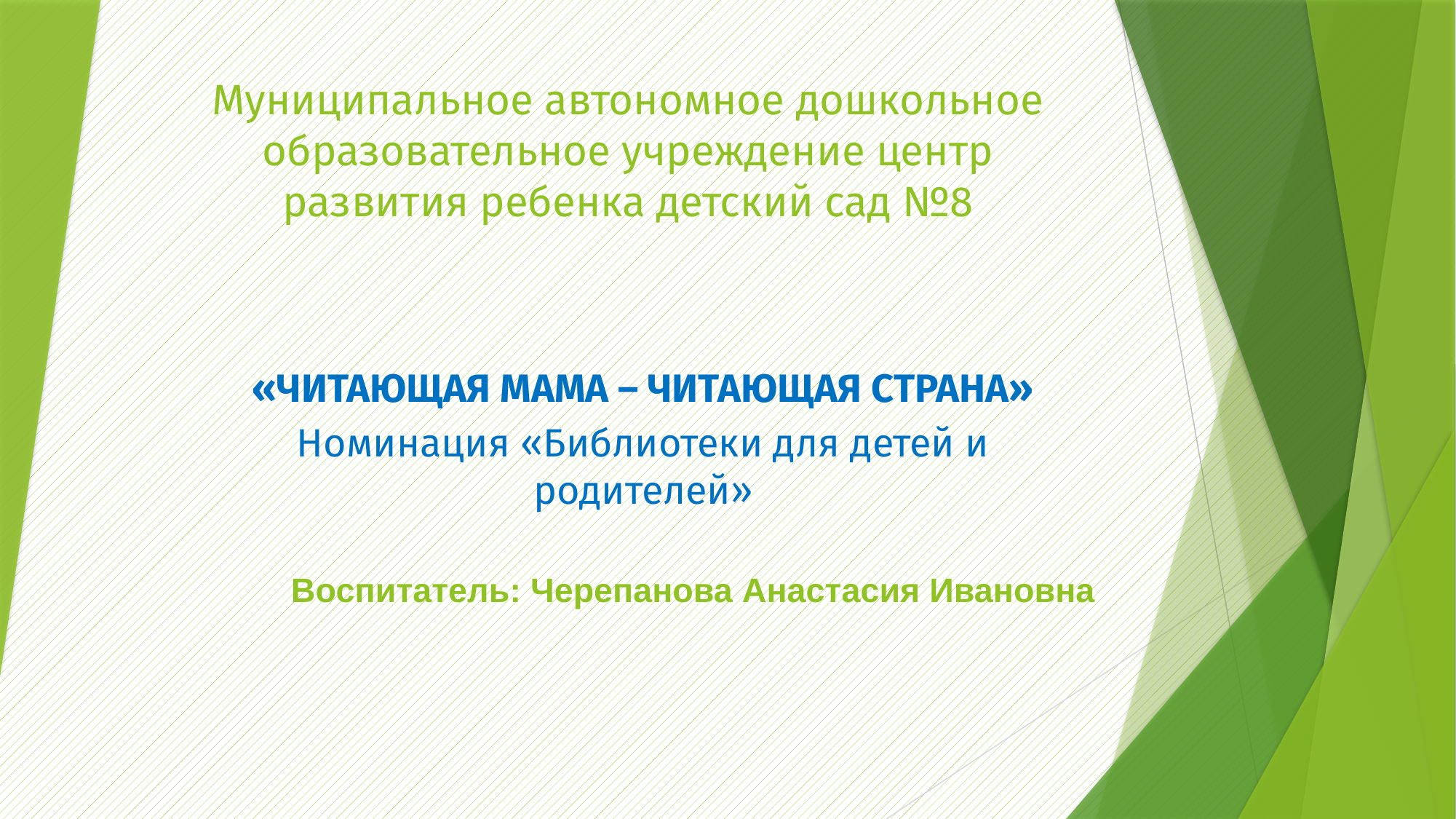

# Муниципальное автономное дошкольное образовательное учреждение центр развития ребенка детский сад №8
«ЧИТАЮЩАЯ МАМА – ЧИТАЮЩАЯ СТРАНА»
Номинация «Библиотеки для детей и родителей»

Воспитатель: Черепанова Анастасия Ивановна